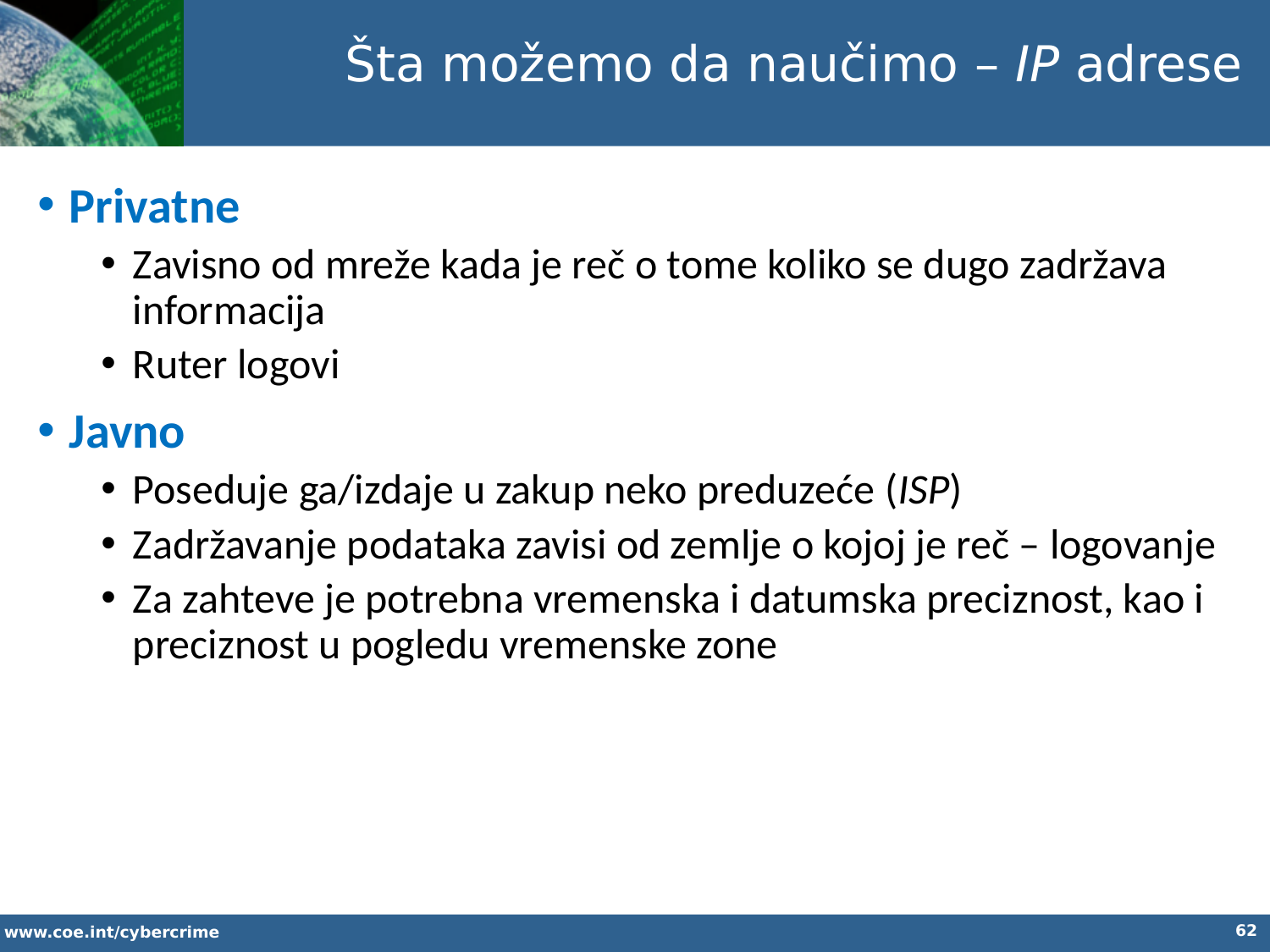

Šta možemo da naučimo – IP adrese
Privatne
Zavisno od mreže kada je reč o tome koliko se dugo zadržava informacija
Ruter logovi
Javno
Poseduje ga/izdaje u zakup neko preduzeće (ISP)
Zadržavanje podataka zavisi od zemlje o kojoj je reč – logovanje
Za zahteve je potrebna vremenska i datumska preciznost, kao i preciznost u pogledu vremenske zone